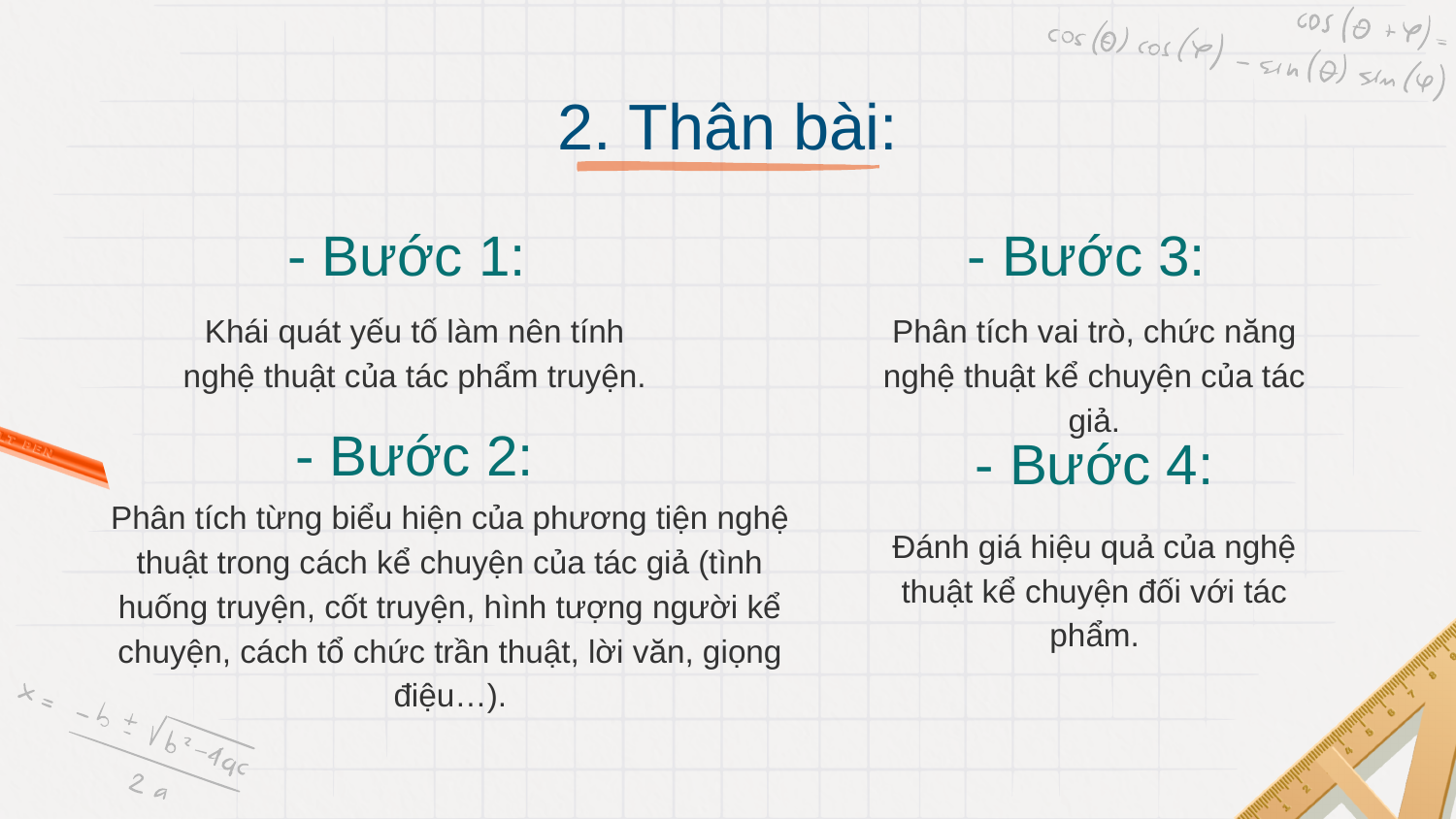

# 2. Thân bài:

- Bước 1:
- Bước 3:
Khái quát yếu tố làm nên tính nghệ thuật của tác phẩm truyện.
Phân tích vai trò, chức năng nghệ thuật kể chuyện của tác giả.
- Bước 2:
- Bước 4:
Phân tích từng biểu hiện của phương tiện nghệ thuật trong cách kể chuyện của tác giả (tình huống truyện, cốt truyện, hình tượng người kể chuyện, cách tổ chức trần thuật, lời văn, giọng điệu…).
Đánh giá hiệu quả của nghệ thuật kể chuyện đối với tác phẩm.